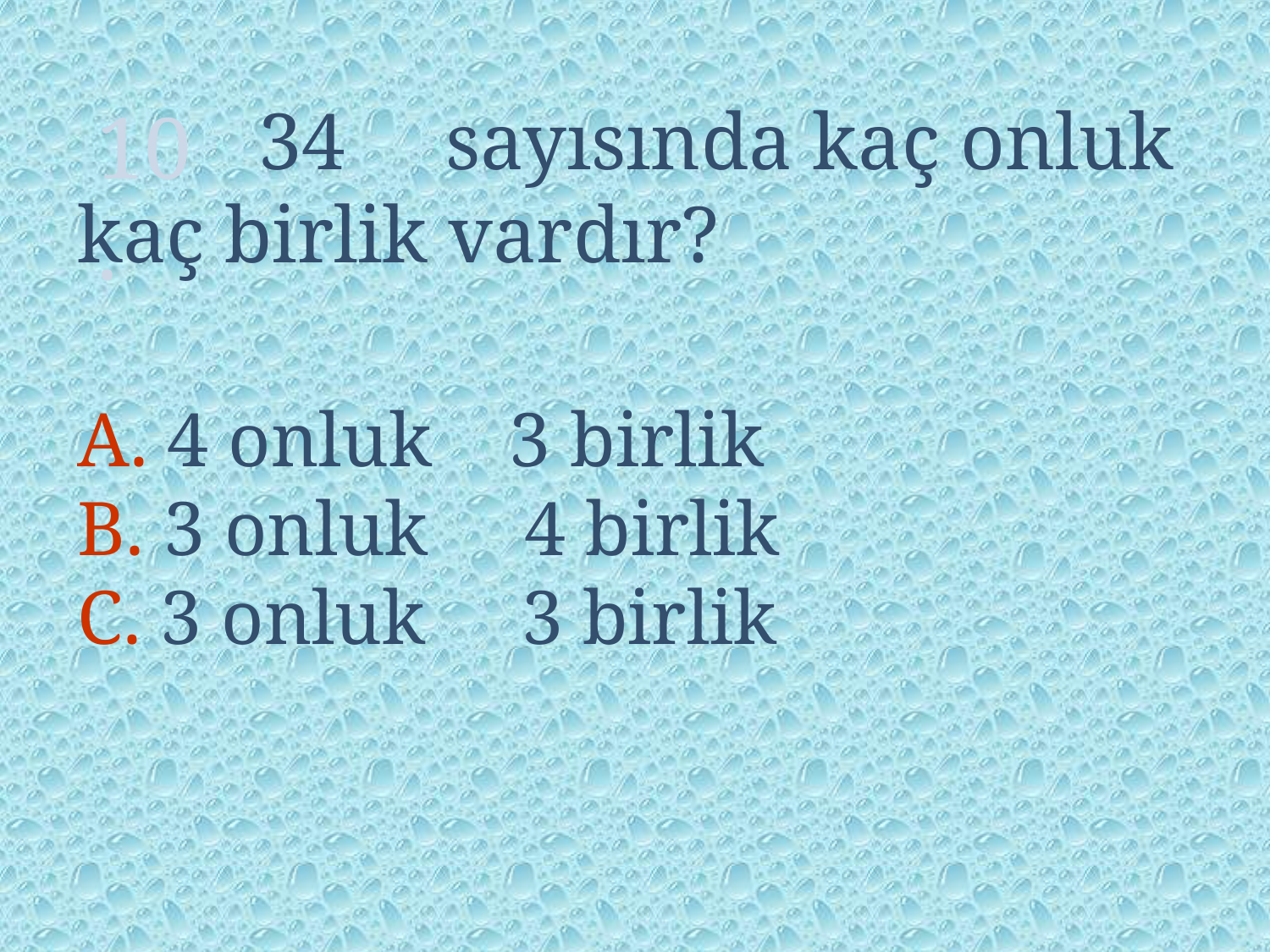

10.
         34     sayısında kaç onluk kaç birlik vardır?
A. 4 onluk    3 birlik
B. 3 onluk     4 birlik
C. 3 onluk     3 birlik